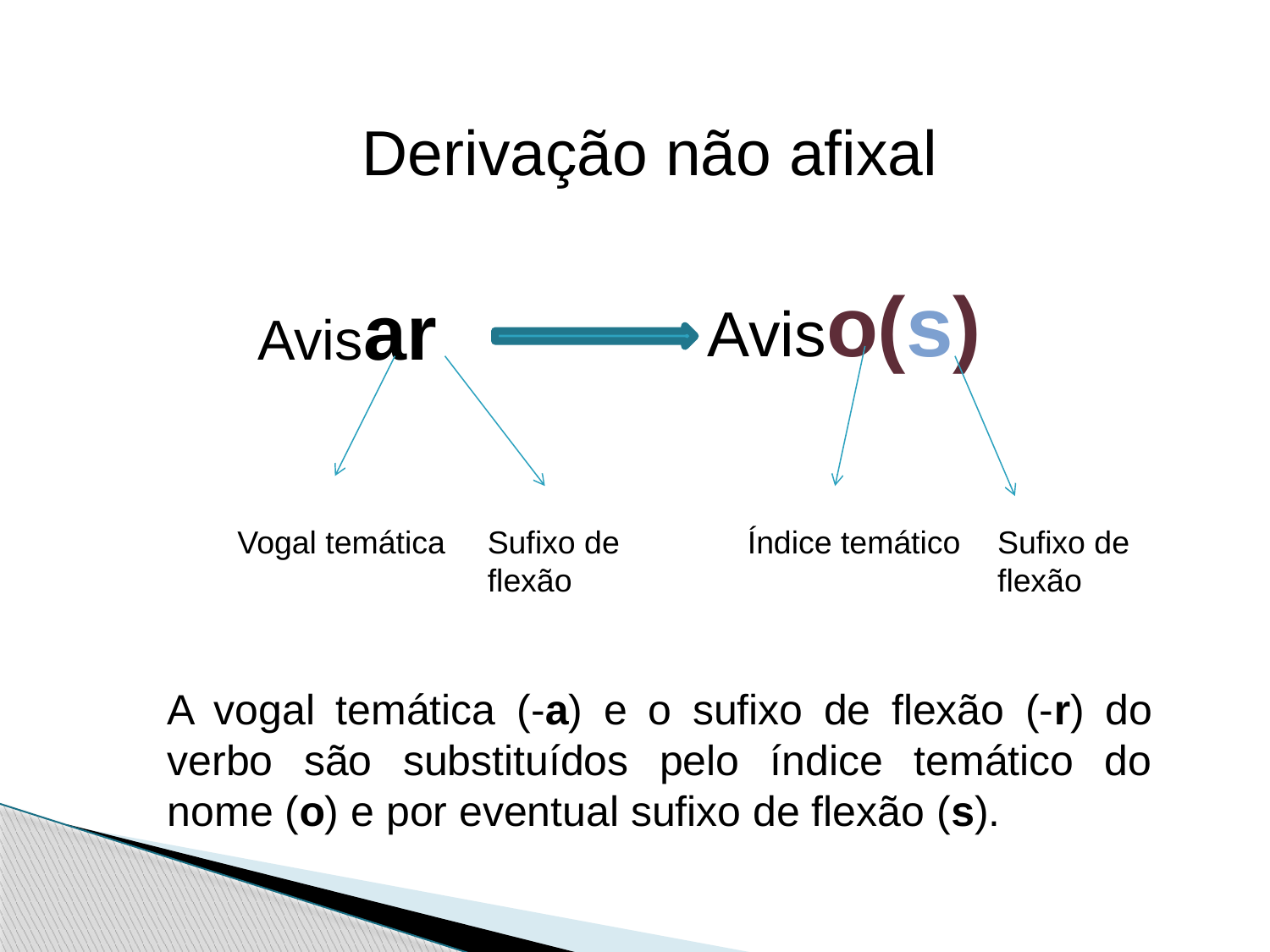

Derivação não afixal
Aviso(s)
Avisar

Vogal temática
Sufixo de flexão
Índice temático
Sufixo de flexão
A vogal temática (-a) e o sufixo de flexão (-r) do verbo são substituídos pelo índice temático do nome (o) e por eventual sufixo de flexão (s).